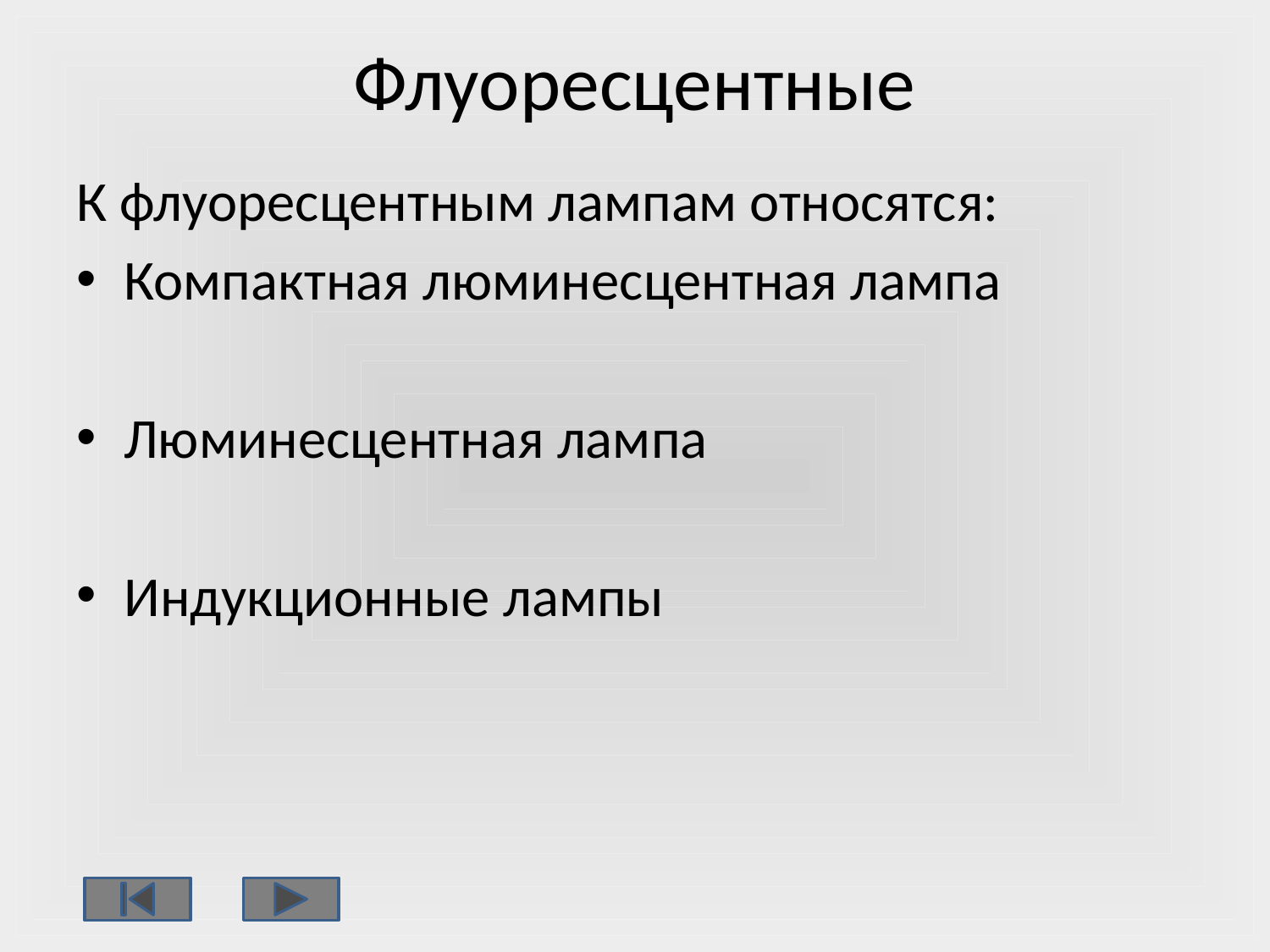

# Флуоресцентные
К флуоресцентным лампам относятся:
Компактная люминесцентная лампа

Люминесцентная лампа

Индукционные лампы